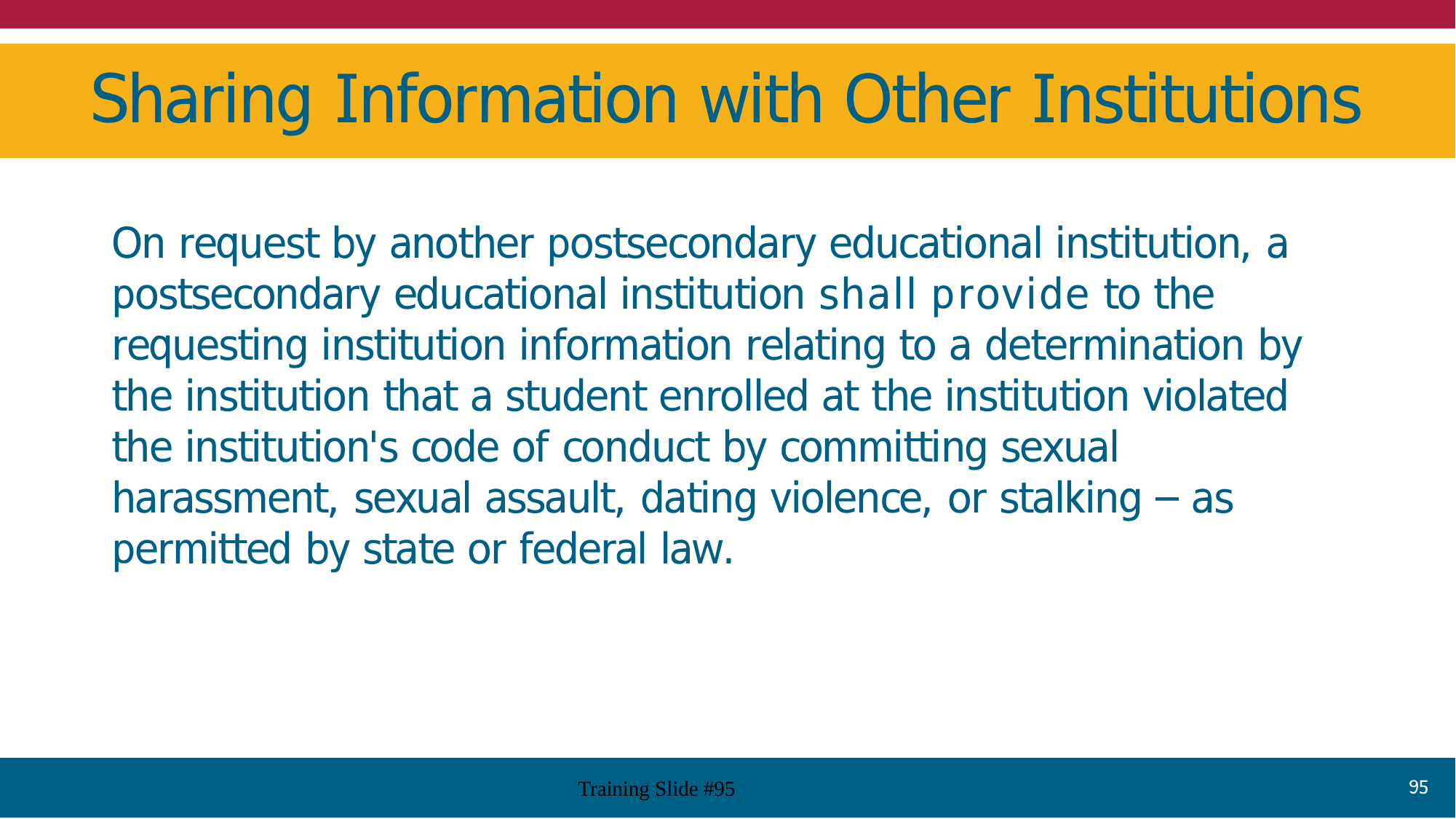

# Sharing Information with Other Institutions
On request by another postsecondary educational institution, a postsecondary educational institution shall provide to the requesting institution information relating to a determination by the institution that a student enrolled at the institution violated the institution's code of conduct by committing sexual harassment, sexual assault, dating violence, or stalking – as permitted by state or federal law.
95
Training Slide #95